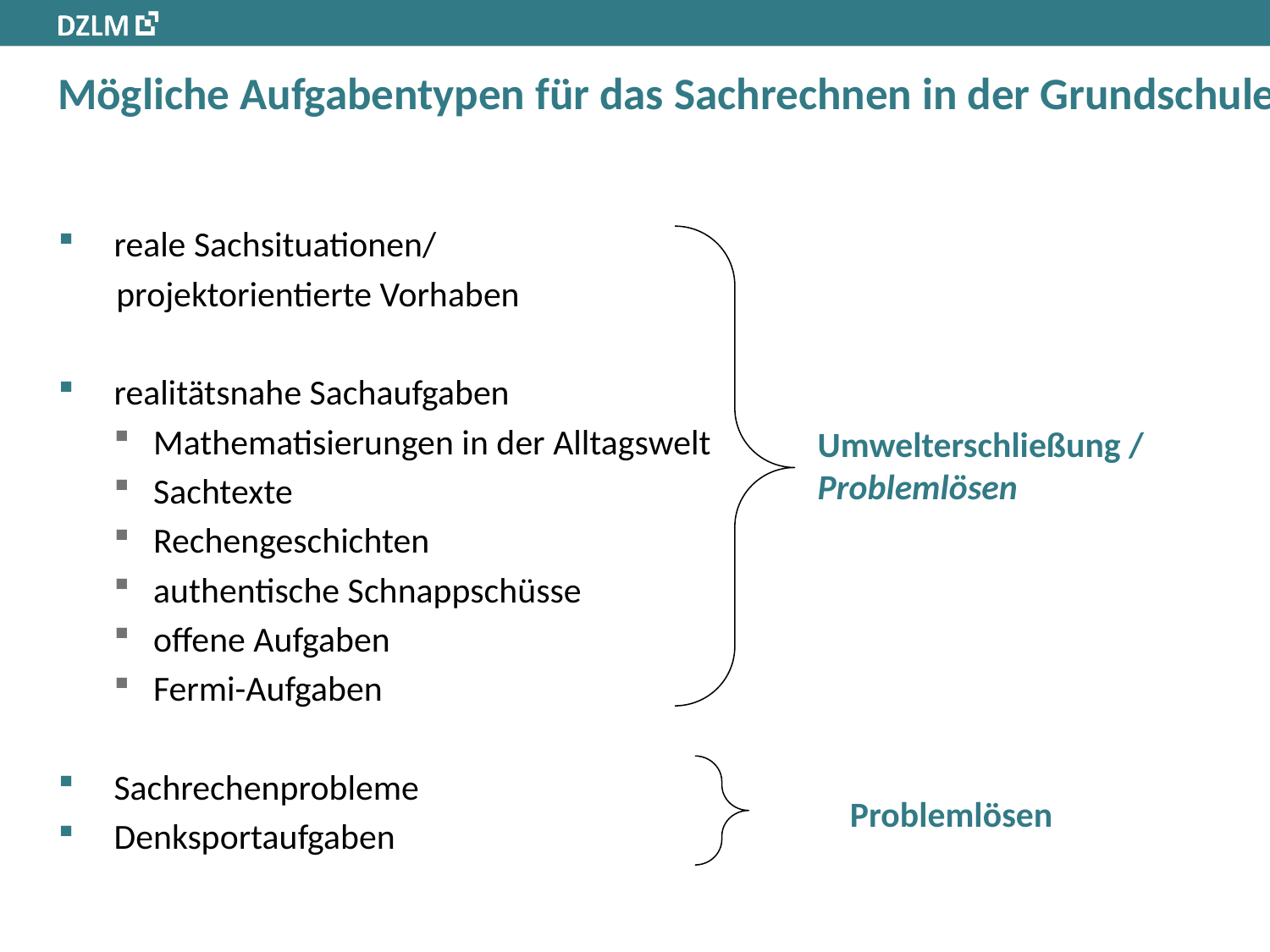

# Mögliche Aufgabentypen für das Sachrechnen in der Grundschule

 reale Sachsituationen/
 projektorientierte Vorhaben

 realitätsnahe Sachaufgaben
Mathematisierungen in der Alltagswelt
Sachtexte
Rechengeschichten
authentische Schnappschüsse
offene Aufgaben
Fermi-Aufgaben

 Sachrechenprobleme
 Denksportaufgaben

Umwelterschließung / Problemlösen

Problemlösen